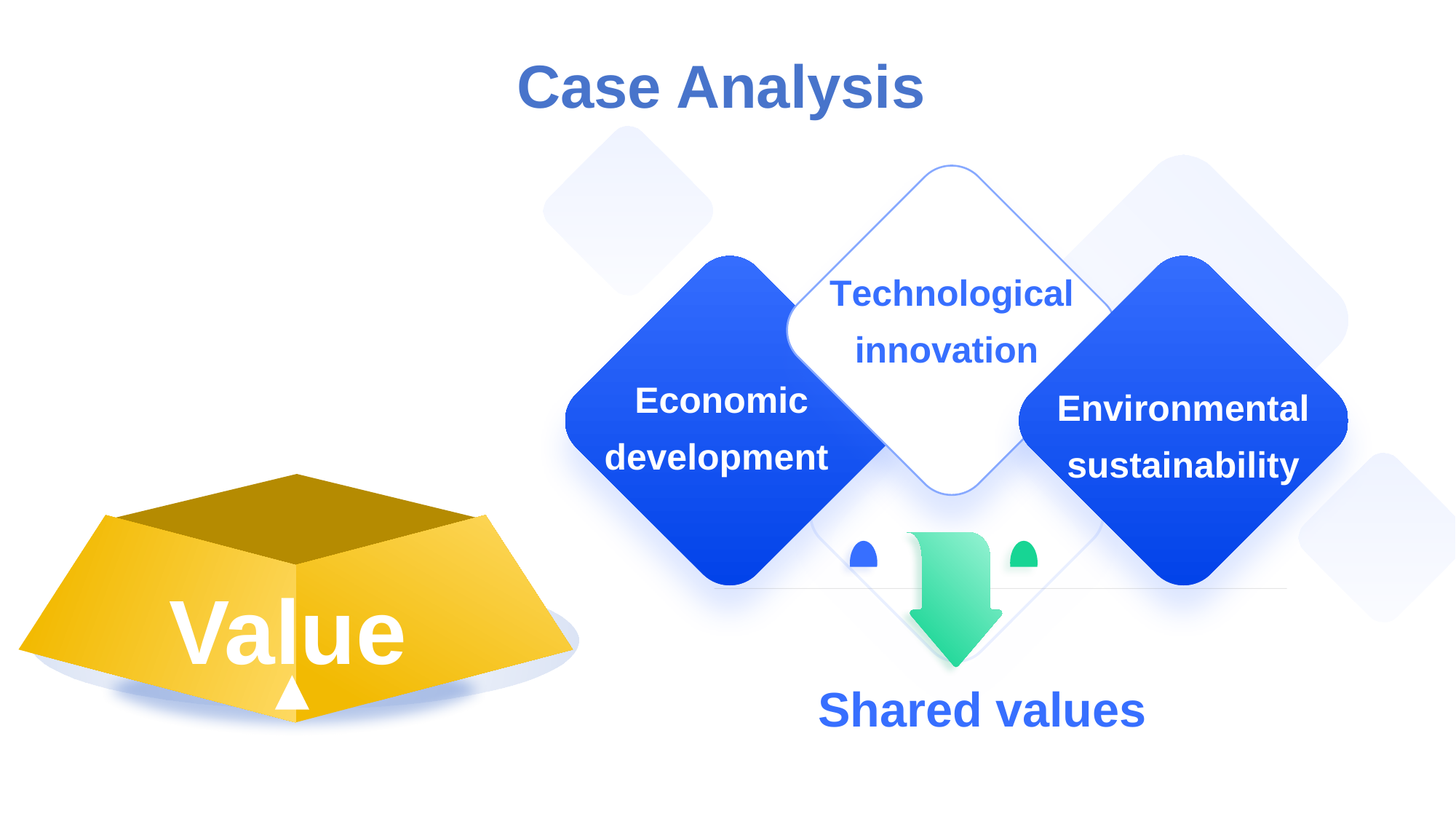

Case Analysis

Technological innovation

Economic
development
Environmental sustainability

Cool the Earth by 1℃

Value

Shared values